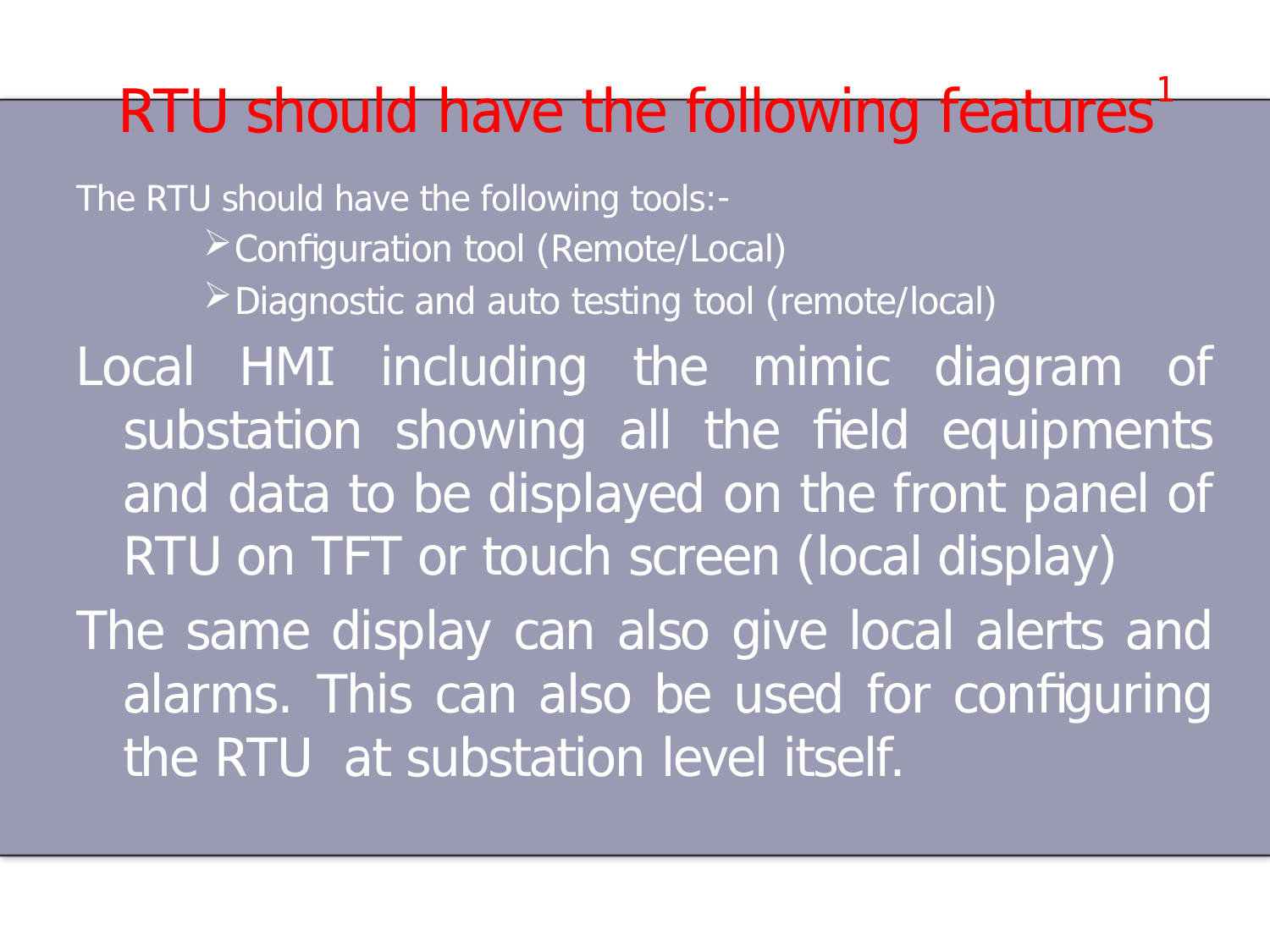

# RTU should have the following features1
The RTU should have the following tools:-
Configuration tool (Remote/Local)
Diagnostic and auto testing tool (remote/local)
Local HMI including the mimic diagram of substation showing all the field equipments and data to be displayed on the front panel of RTU on TFT or touch screen (local display)
The same display can also give local alerts and alarms. This can also be used for configuring the RTU  at substation level itself.